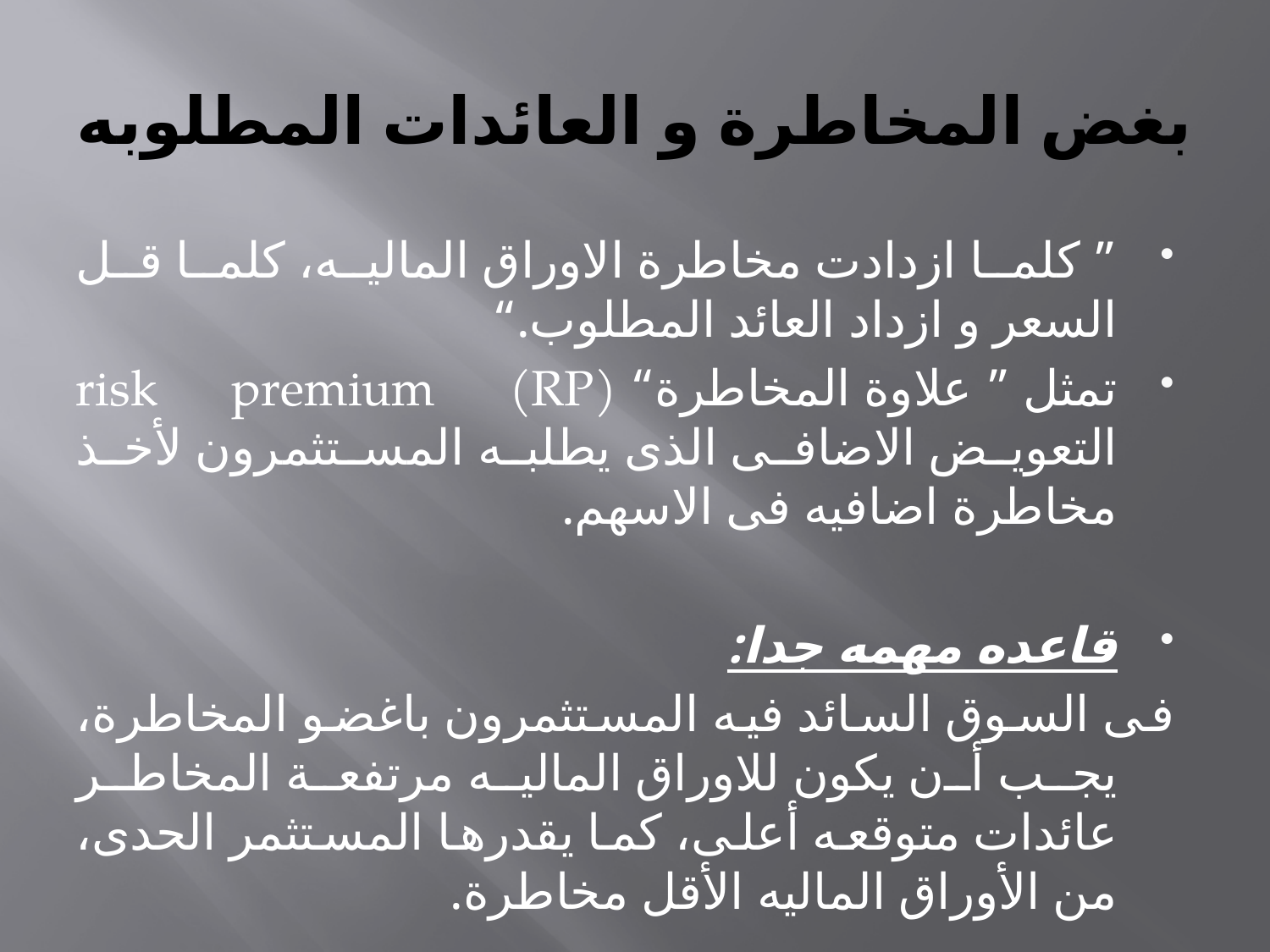

# بغض المخاطرة و العائدات المطلوبه
” كلما ازدادت مخاطرة الاوراق الماليه، كلما قل السعر و ازداد العائد المطلوب.“
تمثل ” علاوة المخاطرة“ risk premium (RP) التعويض الاضافى الذى يطلبه المستثمرون لأخذ مخاطرة اضافيه فى الاسهم.

قاعده مهمه جدا:
فى السوق السائد فيه المستثمرون باغضو المخاطرة، يجب أن يكون للاوراق الماليه مرتفعة المخاطر عائدات متوقعه أعلى، كما يقدرها المستثمر الحدى، من الأوراق الماليه الأقل مخاطرة.